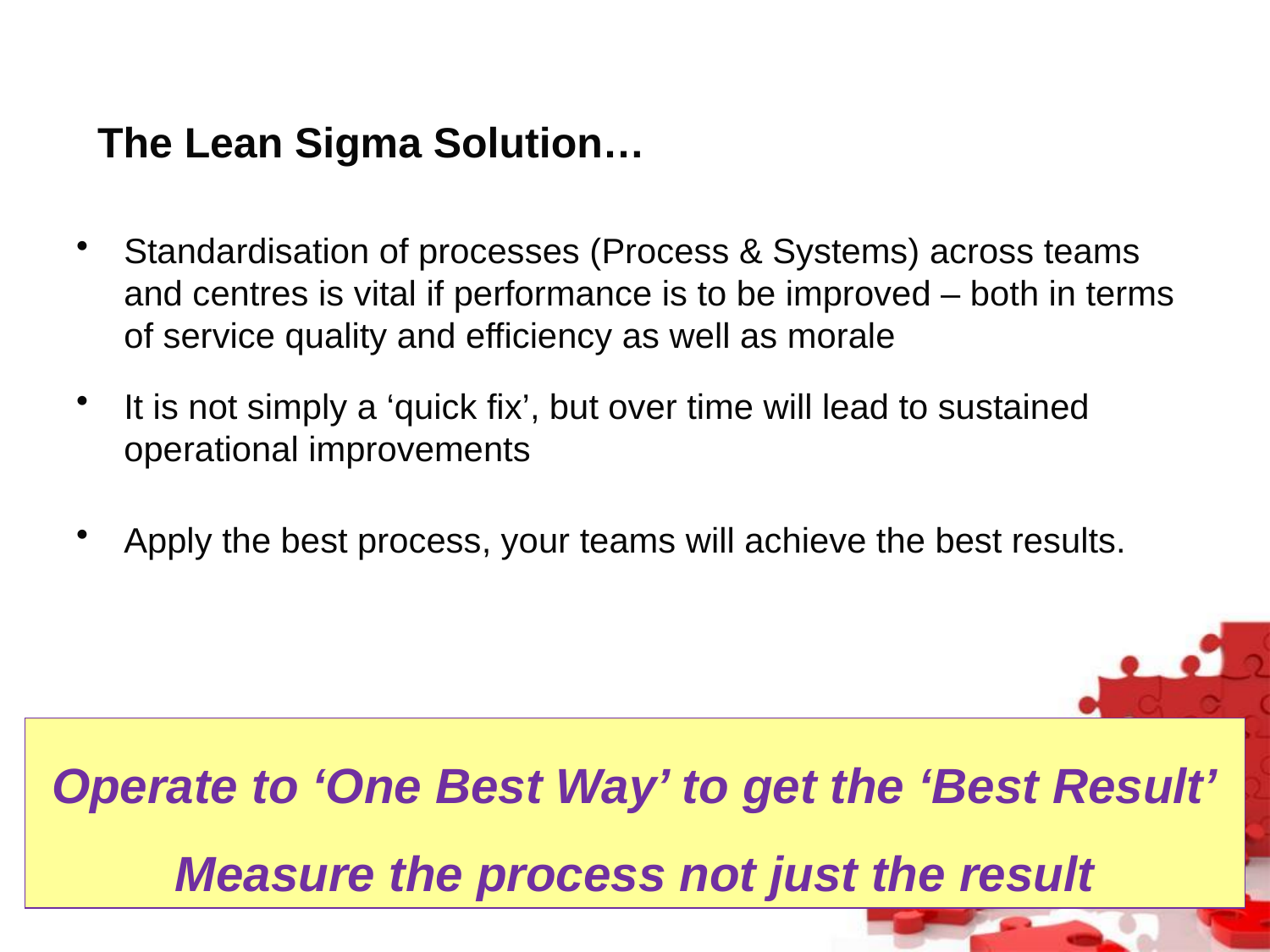

# The Lean Sigma Solution…
Standardisation of processes (Process & Systems) across teams and centres is vital if performance is to be improved – both in terms of service quality and efficiency as well as morale
It is not simply a ‘quick fix’, but over time will lead to sustained operational improvements
Apply the best process, your teams will achieve the best results.

Operate to ‘One Best Way’ to get the ‘Best Result’
Measure the process not just the result